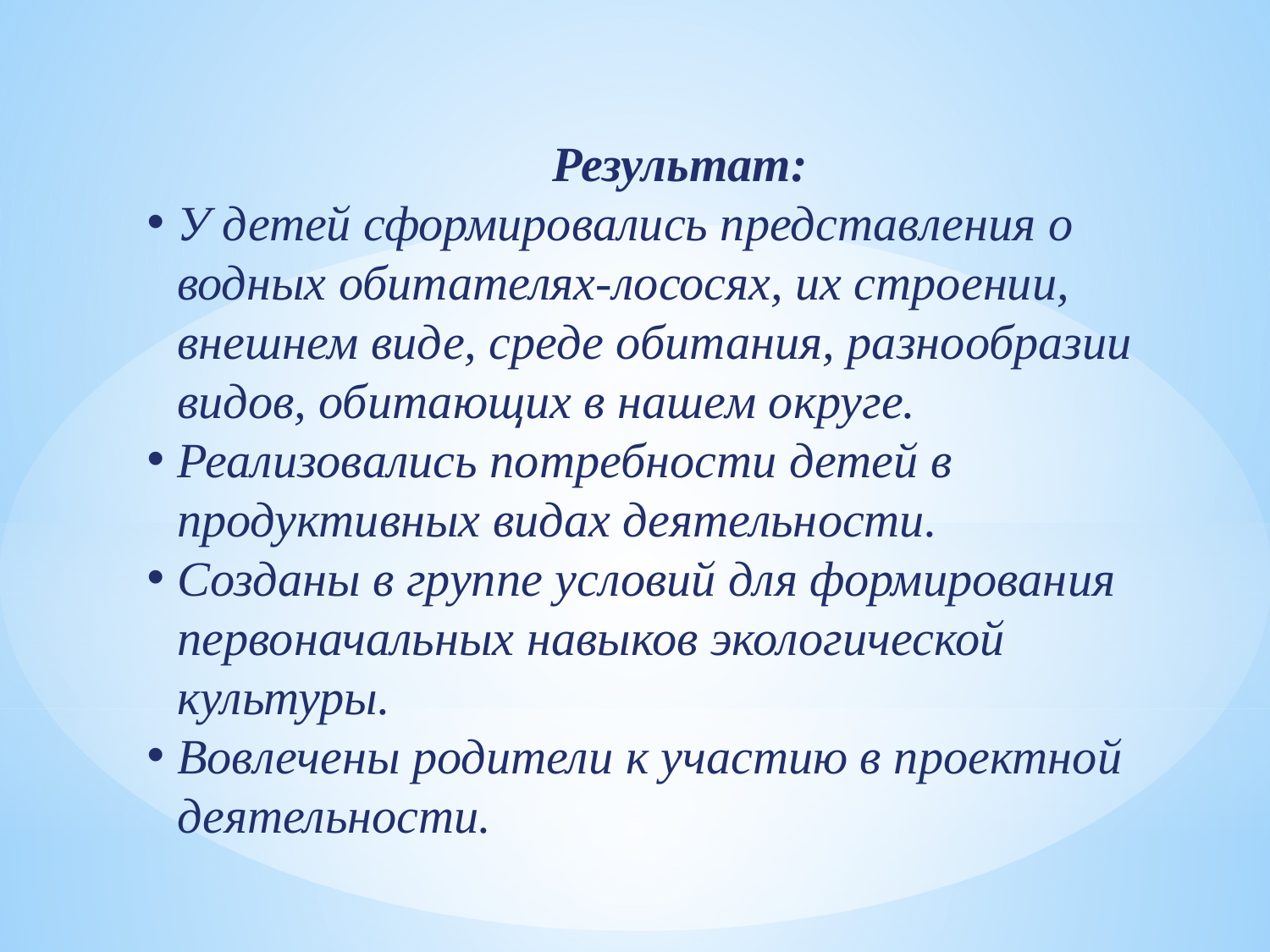

Результат:
У детей сформировались представления о водных обитателях-лососях, их строении, внешнем виде, среде обитания, разнообразии видов, обитающих в нашем округе.
Реализовались потребности детей в продуктивных видах деятельности.
Созданы в группе условий для формирования первоначальных навыков экологической культуры.
Вовлечены родители к участию в проектной деятельности.